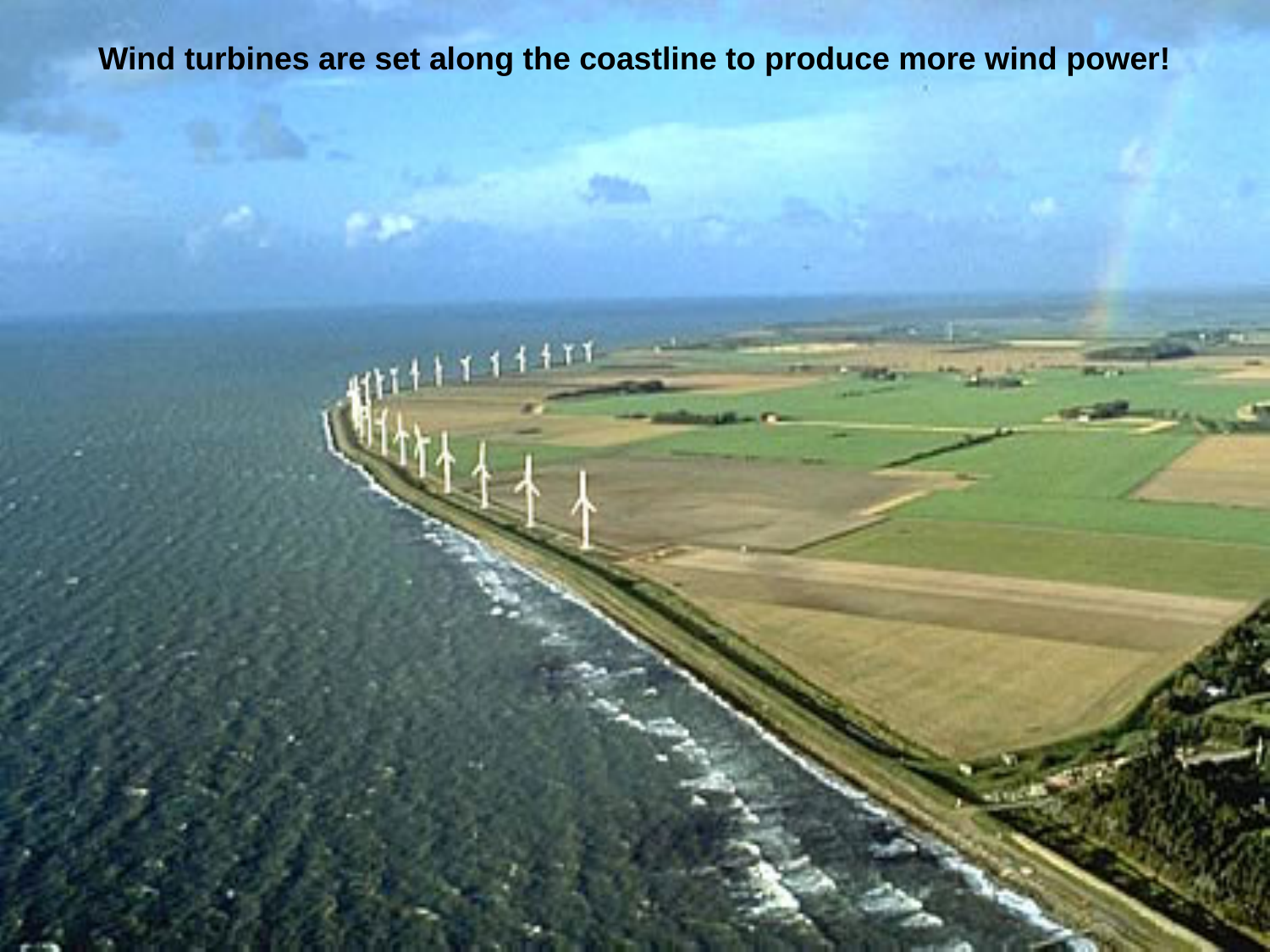

Wind turbines are set along the coastline to produce more wind power!